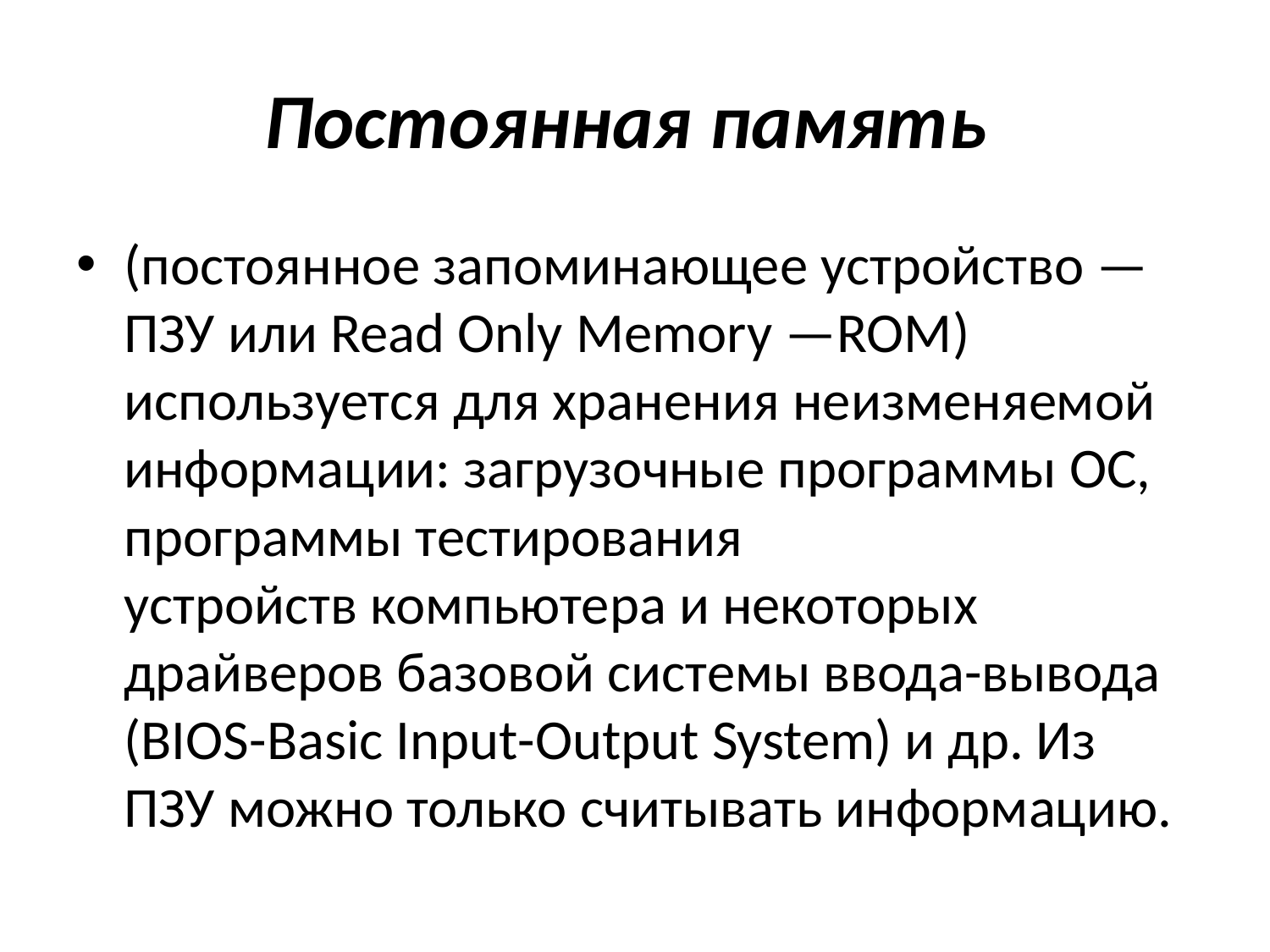

# Постоянная память
(постоянное запоминающее устройство — ПЗУ или Read Only Memory —ROM) используется для хранения неизменяемой информации: загрузочные программы ОС, программы тестирования устройств компьютера и некоторых драйверов базовой системы ввода-вывода (BIOS-Basic Input-Output System) и др. Из ПЗУ можно только считывать информацию.